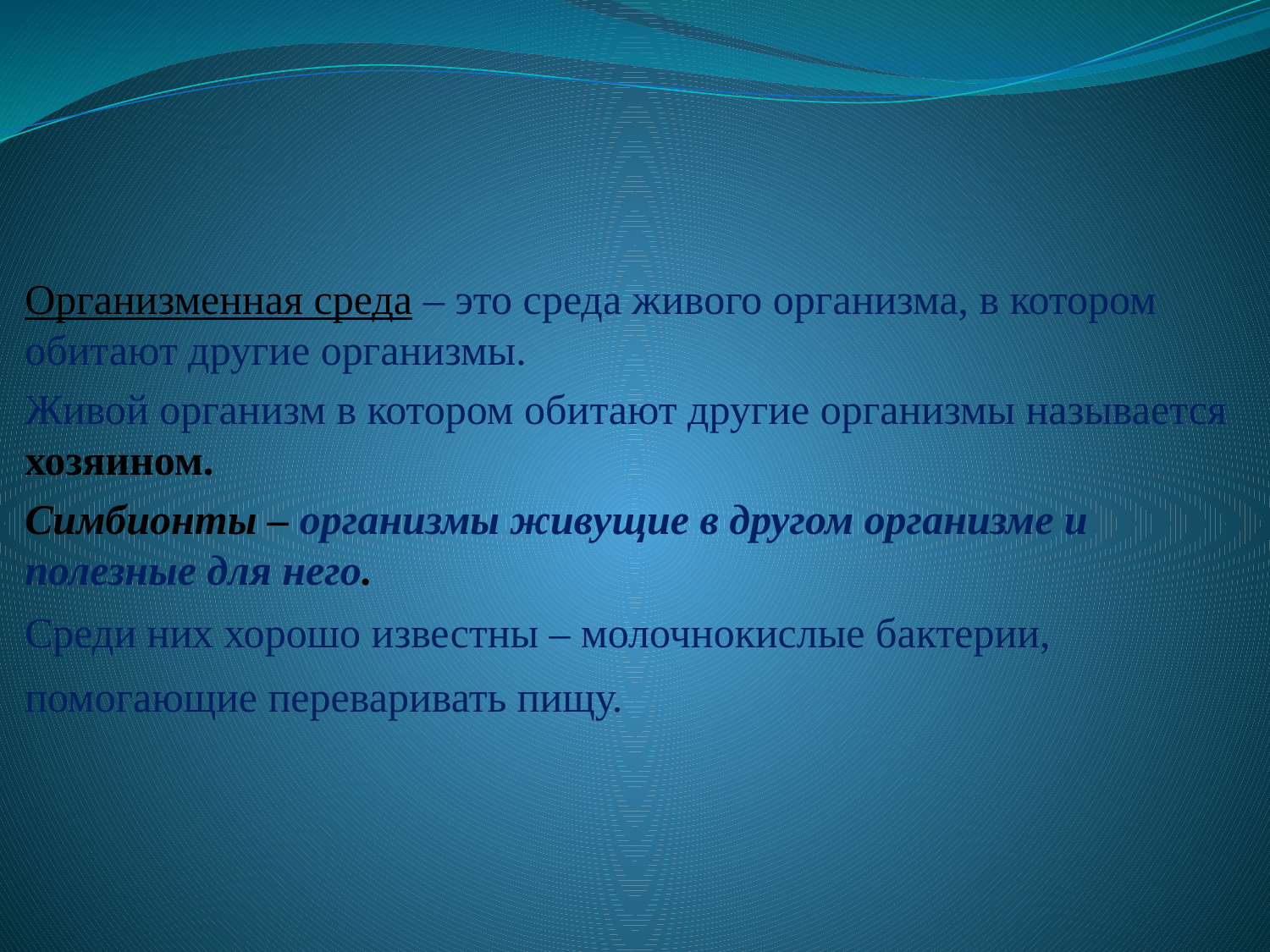

Организменная среда – это среда живого организма, в котором обитают другие организмы.
Живой организм в котором обитают другие организмы называется хозяином.
Симбионты – организмы живущие в другом организме и полезные для него.
Среди них хорошо известны – молочнокислые бактерии, помогающие переваривать пищу.